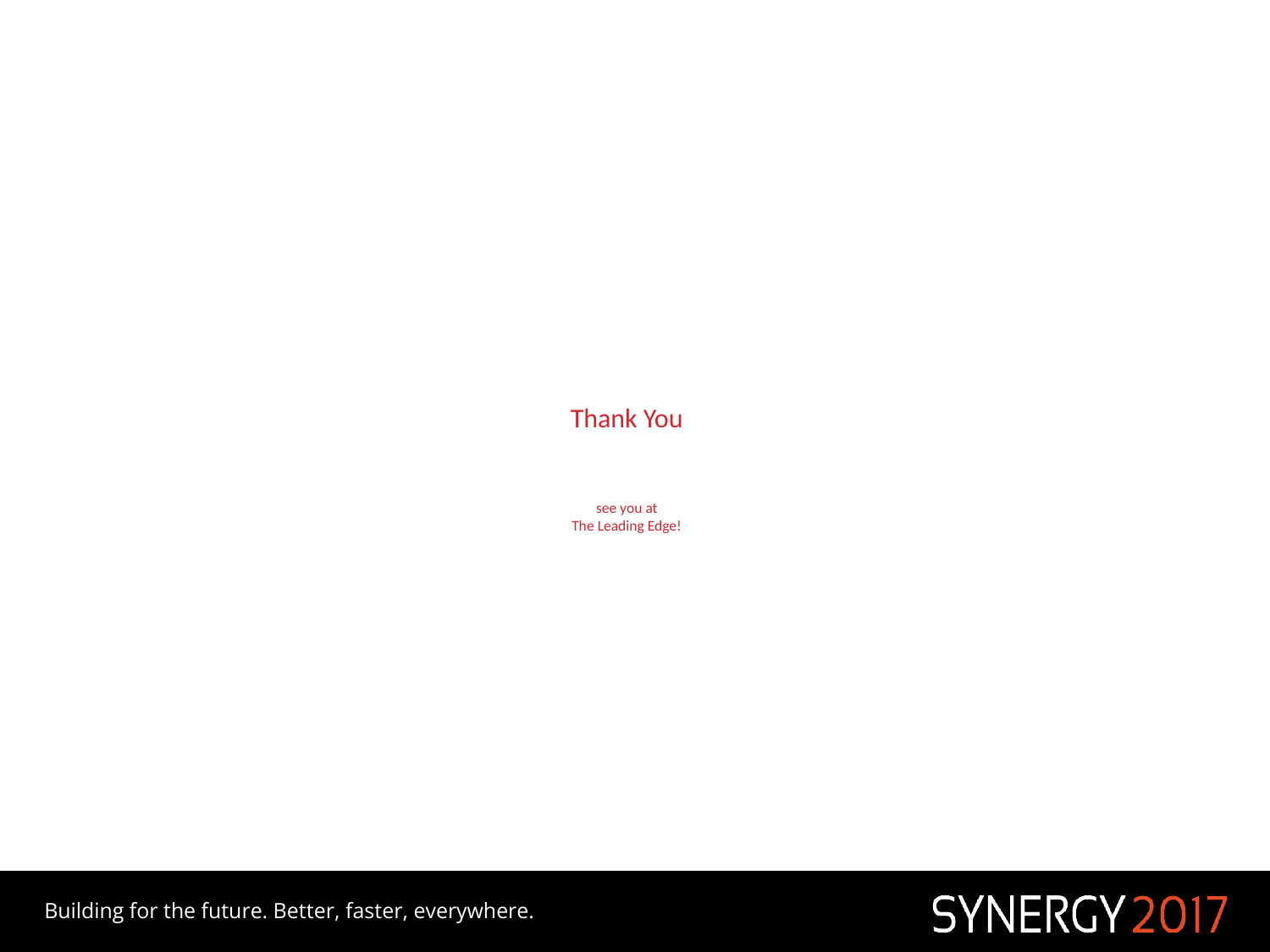

# Thank You see you at The Leading Edge!